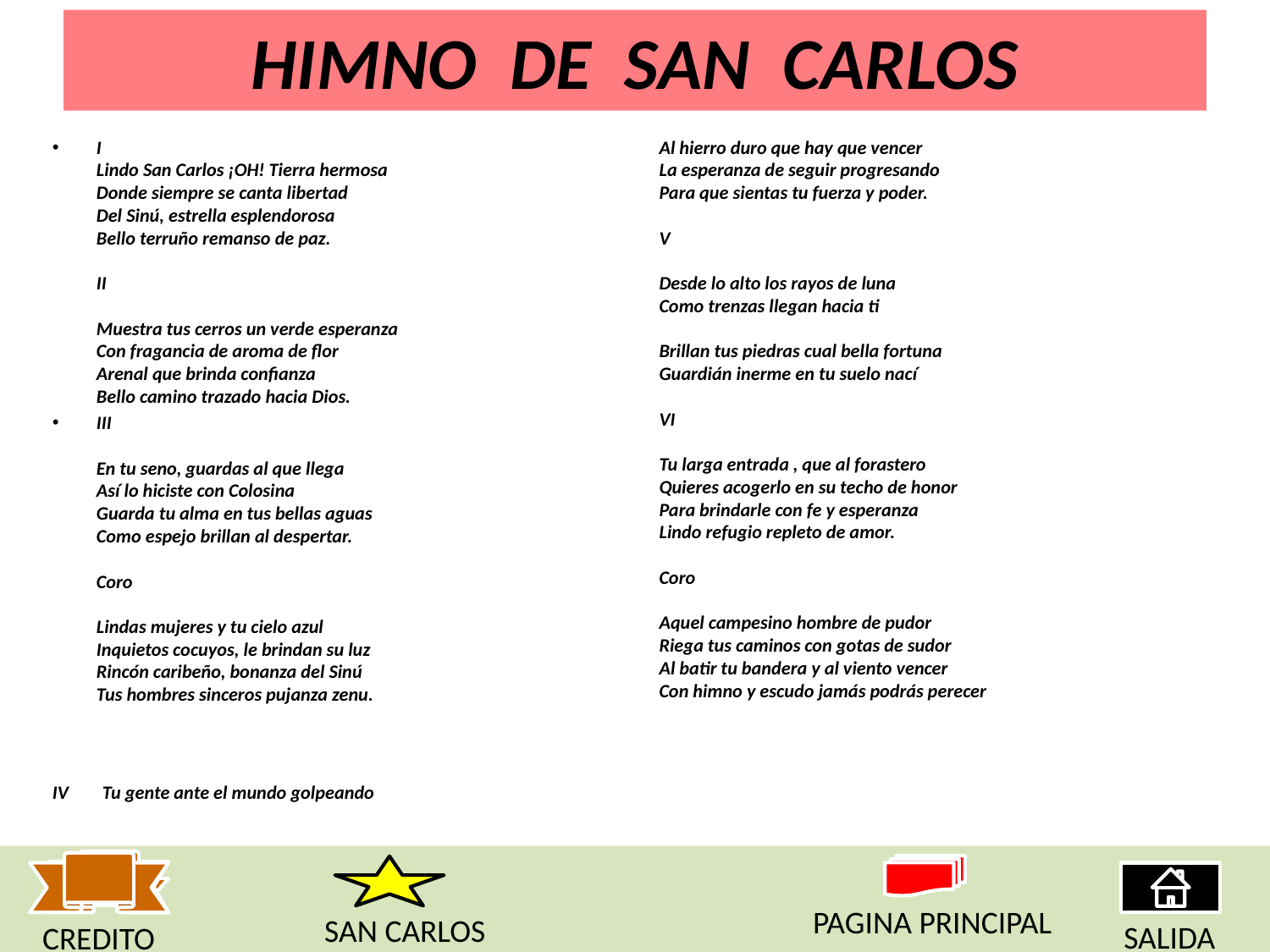

# HIMNO  DE  SAN  CARLOS
I
Lindo San Carlos ¡OH! Tierra hermosa
Donde siempre se canta libertad
Del Sinú, estrella esplendorosa
Bello terruño remanso de paz.
II
Muestra tus cerros un verde esperanza
Con fragancia de aroma de flor
Arenal que brinda confianza
Bello camino trazado hacia Dios.
III
En tu seno, guardas al que llega
Así lo hiciste con Colosina
Guarda tu alma en tus bellas aguas
Como espejo brillan al despertar.
Coro
Lindas mujeres y tu cielo azul
Inquietos cocuyos, le brindan su luz
Rincón caribeño, bonanza del Sinú
Tus hombres sinceros pujanza zenu.

IV        Tu gente ante el mundo golpeando
Al hierro duro que hay que vencer
La esperanza de seguir progresando
Para que sientas tu fuerza y poder.
V
Desde lo alto los rayos de luna
Como trenzas llegan hacia ti
Brillan tus piedras cual bella fortuna
Guardián inerme en tu suelo nací
VI
Tu larga entrada , que al forastero
Quieres acogerlo en su techo de honor
Para brindarle con fe y esperanza
Lindo refugio repleto de amor.
Coro
Aquel campesino hombre de pudor
Riega tus caminos con gotas de sudor
Al batir tu bandera y al viento vencer
Con himno y escudo jamás podrás perecer

PAGINA PRINCIPAL
SAN CARLOS
SALIDA
CREDITO